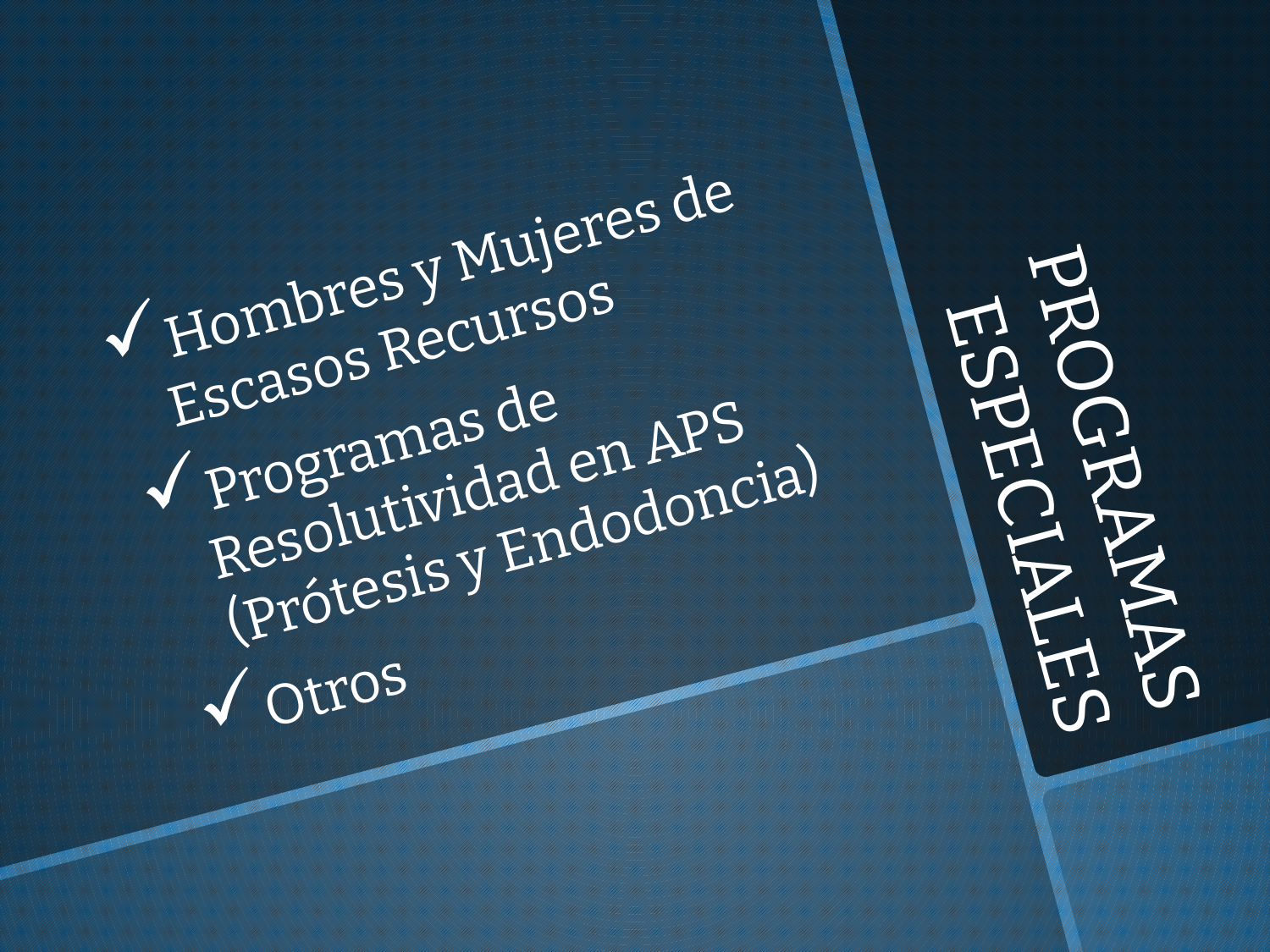

Hombres y Mujeres de Escasos Recursos
Programas de Resolutividad en APS (Prótesis y Endodoncia)
Otros
# PROGRAMAS ESPECIALES